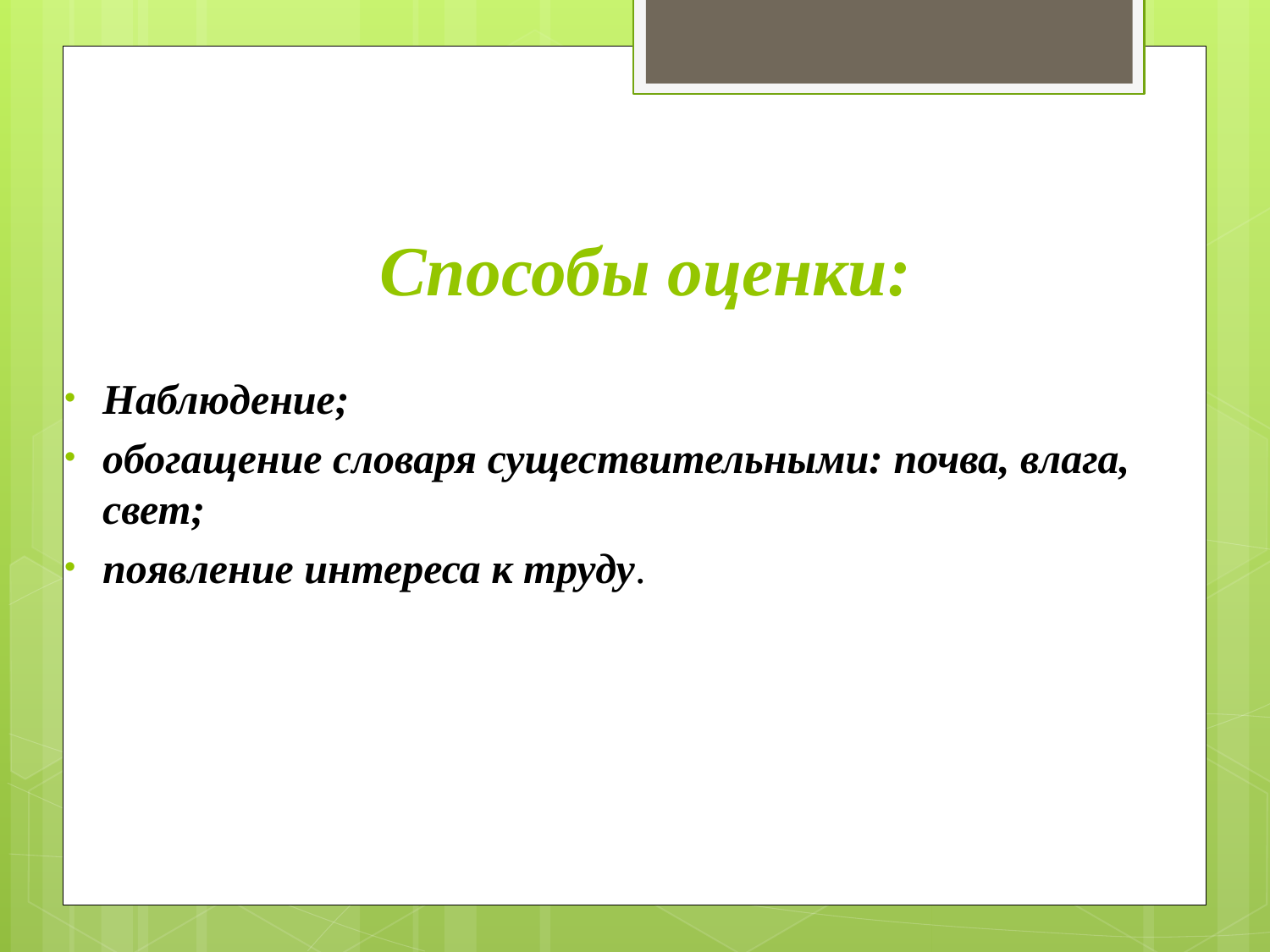

# Способы оценки:

Наблюдение;
обогащение словаря существительными: почва, влага, свет;
появление интереса к труду.